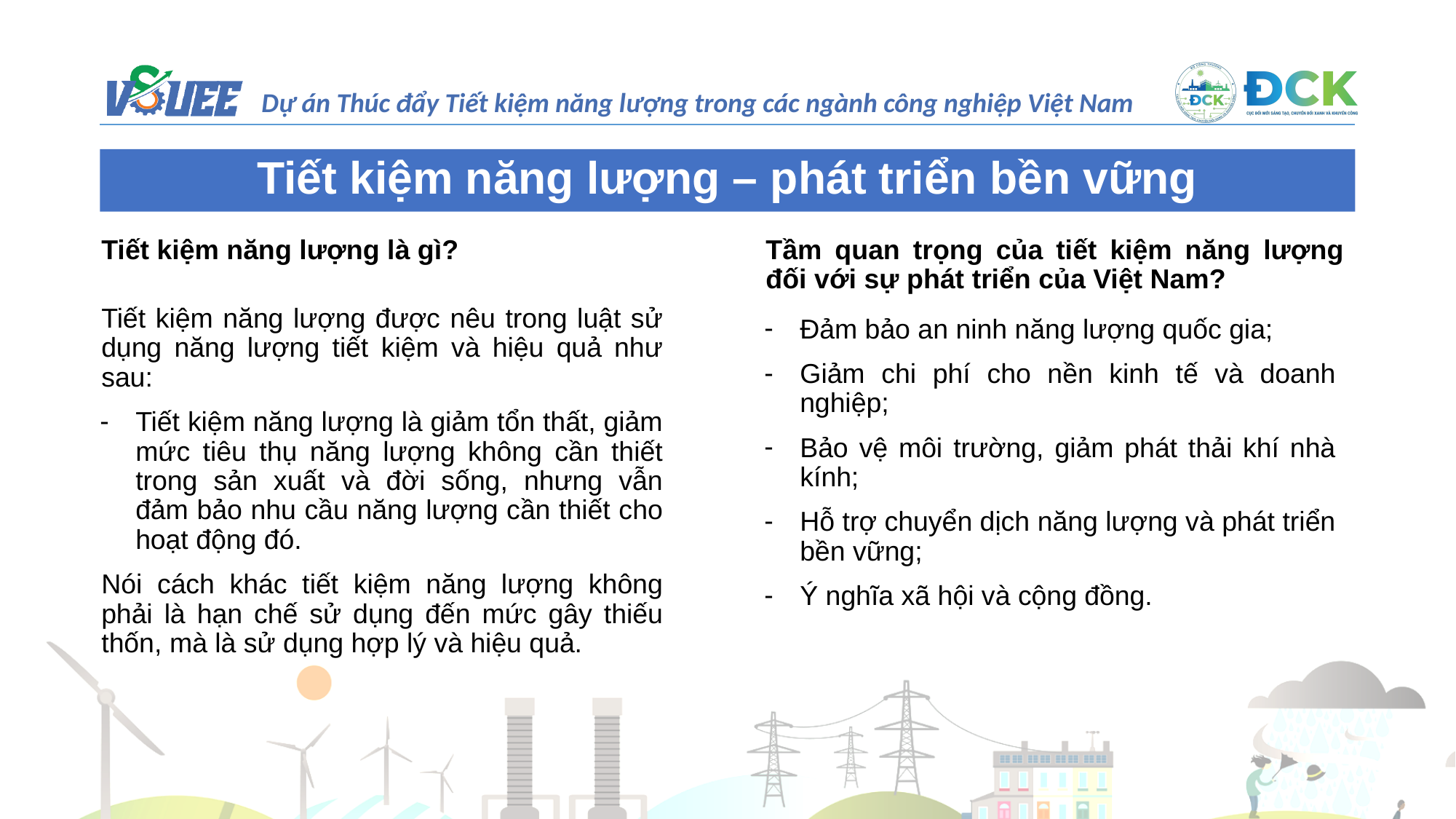

Tiết kiệm năng lượng – phát triển bền vững
Tiết kiệm năng lượng là gì?
Tầm quan trọng của tiết kiệm năng lượng đối với sự phát triển của Việt Nam?
Tiết kiệm năng lượng được nêu trong luật sử dụng năng lượng tiết kiệm và hiệu quả như sau:
Tiết kiệm năng lượng là giảm tổn thất, giảm mức tiêu thụ năng lượng không cần thiết trong sản xuất và đời sống, nhưng vẫn đảm bảo nhu cầu năng lượng cần thiết cho hoạt động đó.
Nói cách khác tiết kiệm năng lượng không phải là hạn chế sử dụng đến mức gây thiếu thốn, mà là sử dụng hợp lý và hiệu quả.
Đảm bảo an ninh năng lượng quốc gia;
Giảm chi phí cho nền kinh tế và doanh nghiệp;
Bảo vệ môi trường, giảm phát thải khí nhà kính;
Hỗ trợ chuyển dịch năng lượng và phát triển bền vững;
Ý nghĩa xã hội và cộng đồng.